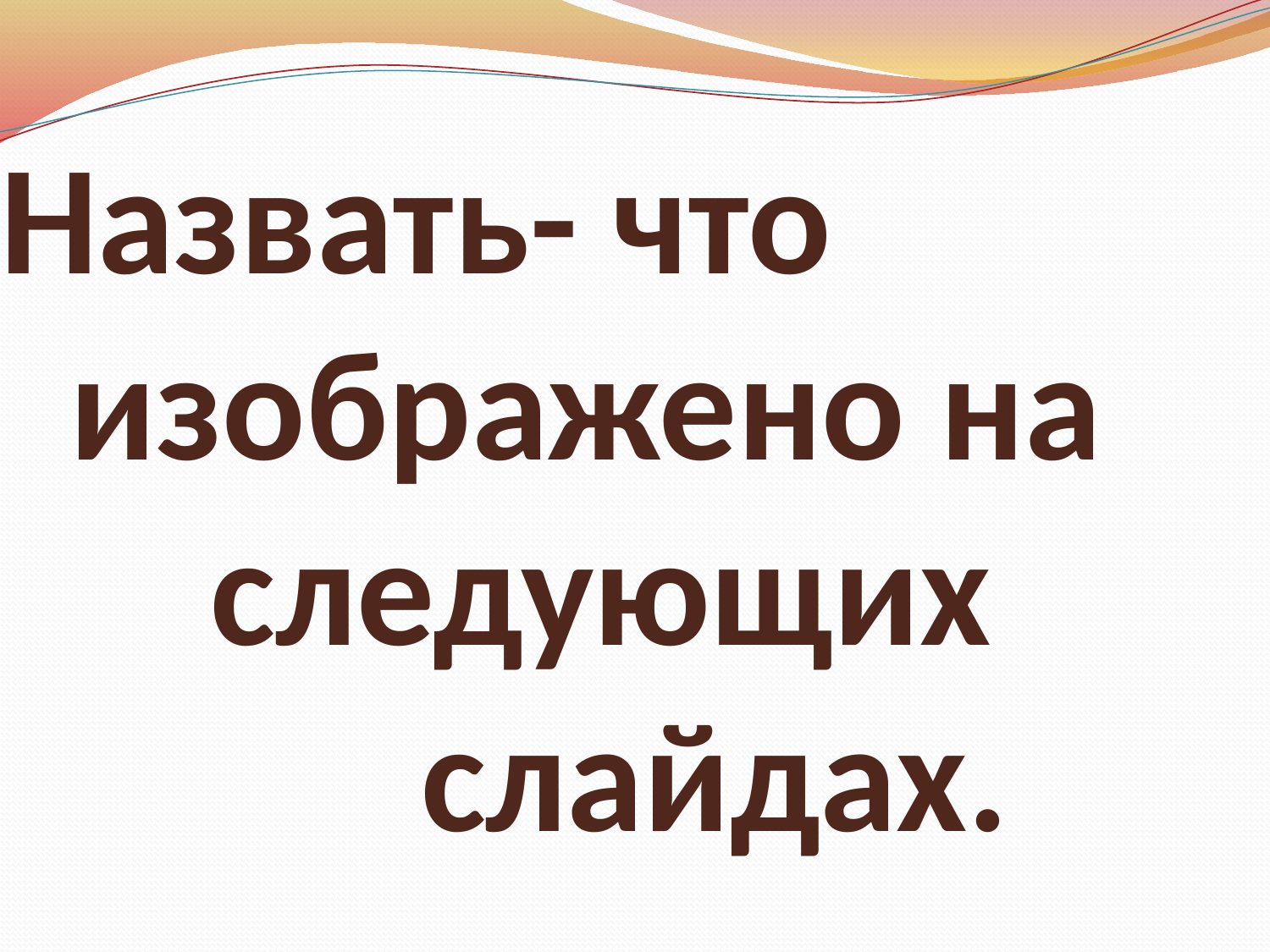

# Назвать- что изображено на следующих слайдах.